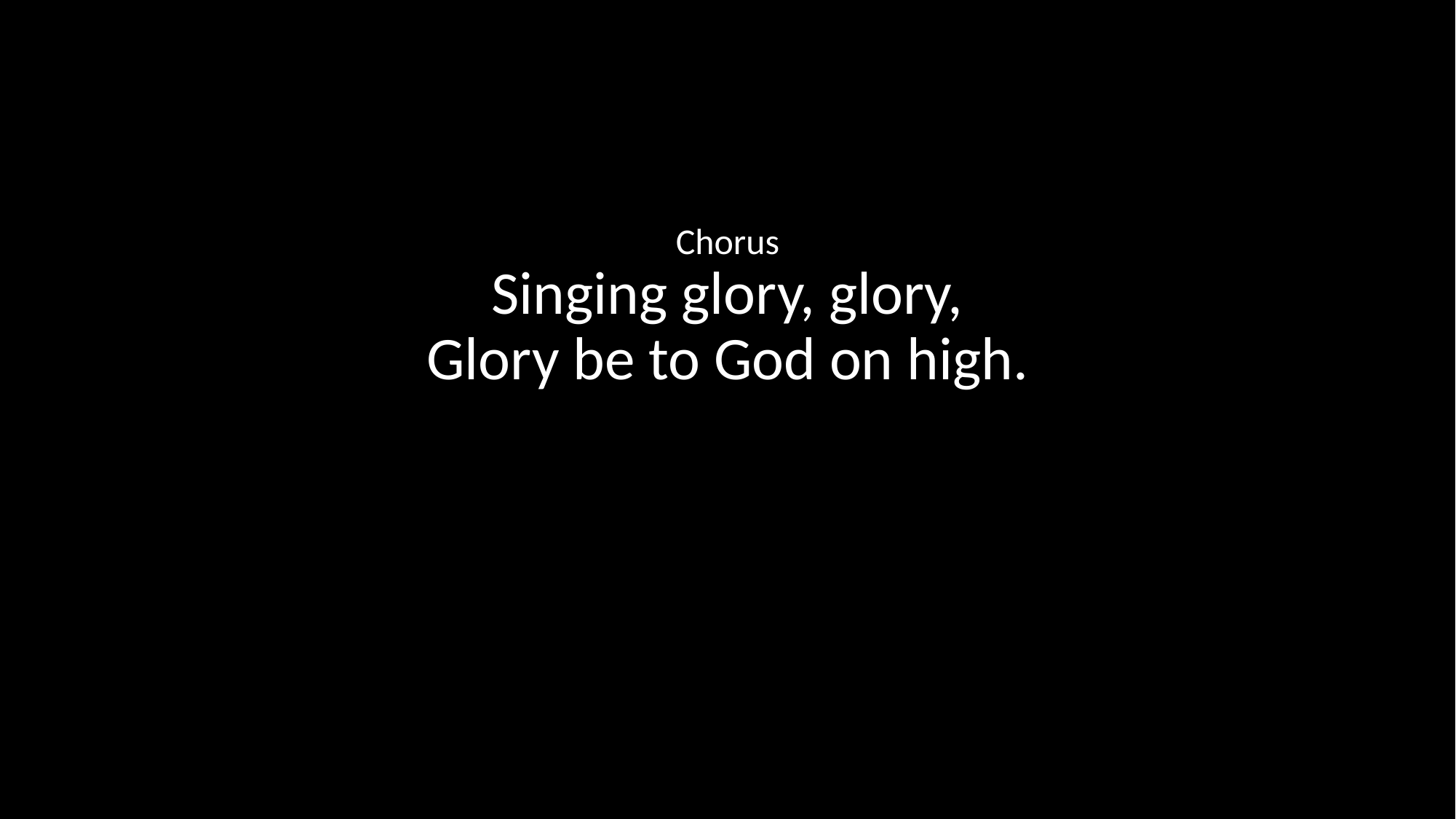

Chorus
Singing glory, glory,
Glory be to God on high.